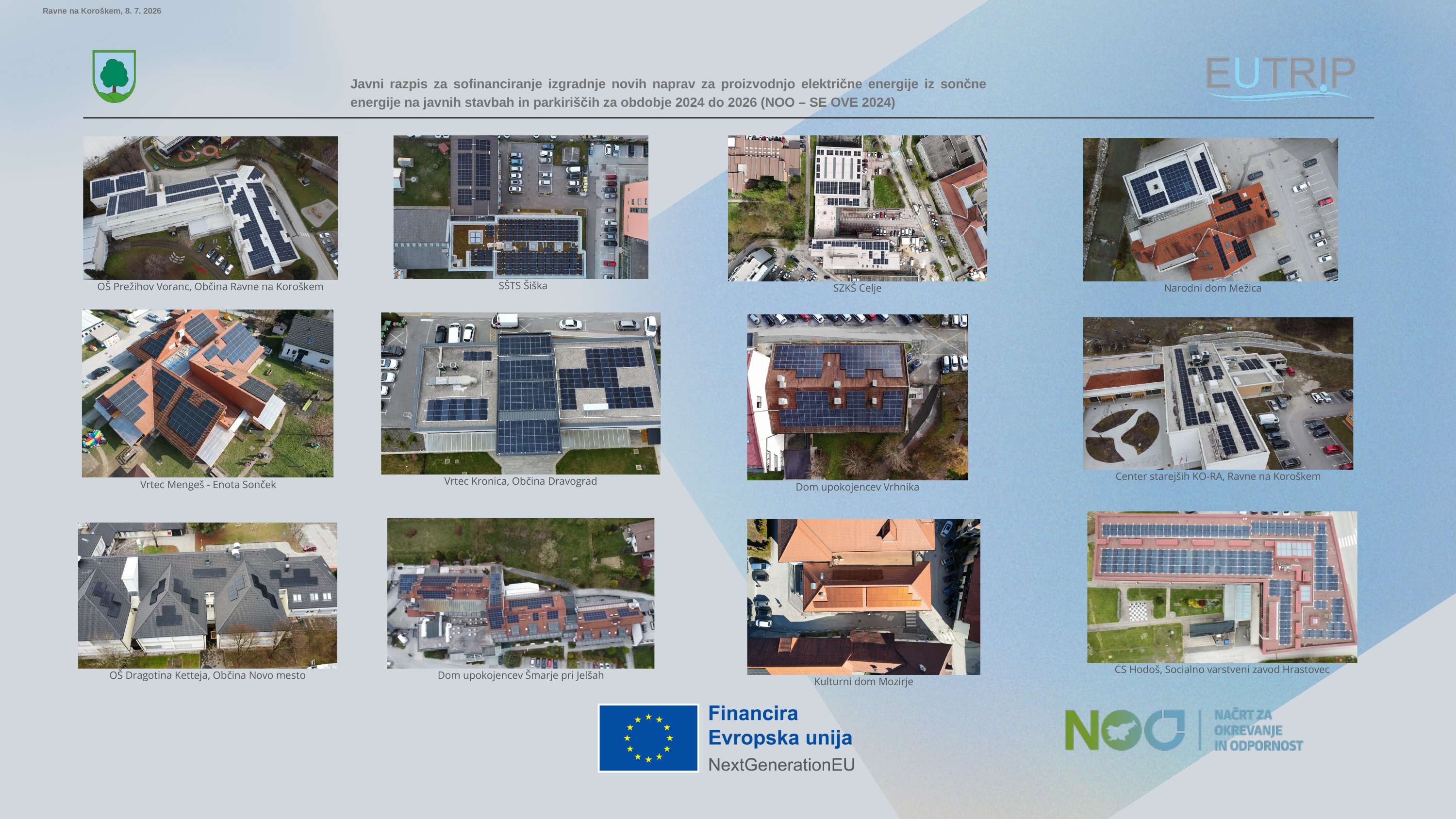

Ravne na Koroškem, 8. 7. 2026

Javni razpis za sofinanciranje izgradnje novih naprav za proizvodnjo električne energije iz sončne energije na javnih stavbah in parkiriščih za obdobje 2024 do 2026 (NOO – SE OVE 2024)

SŠTS Šiška
OŠ Prežihov Voranc, Občina Ravne na Koroškem
SZKŠ Celje
Narodni dom Mežica

Center starejših KO-RA, Ravne na Koroškem
Vrtec Kronica, Občina Dravograd
Vrtec Mengeš - Enota Sonček
Dom upokojencev Vrhnika

CS Hodoš, Socialno varstveni zavod Hrastovec

OŠ Dragotina Ketteja, Občina Novo mesto
Dom upokojencev Šmarje pri Jelšah
Kulturni dom Mozirje